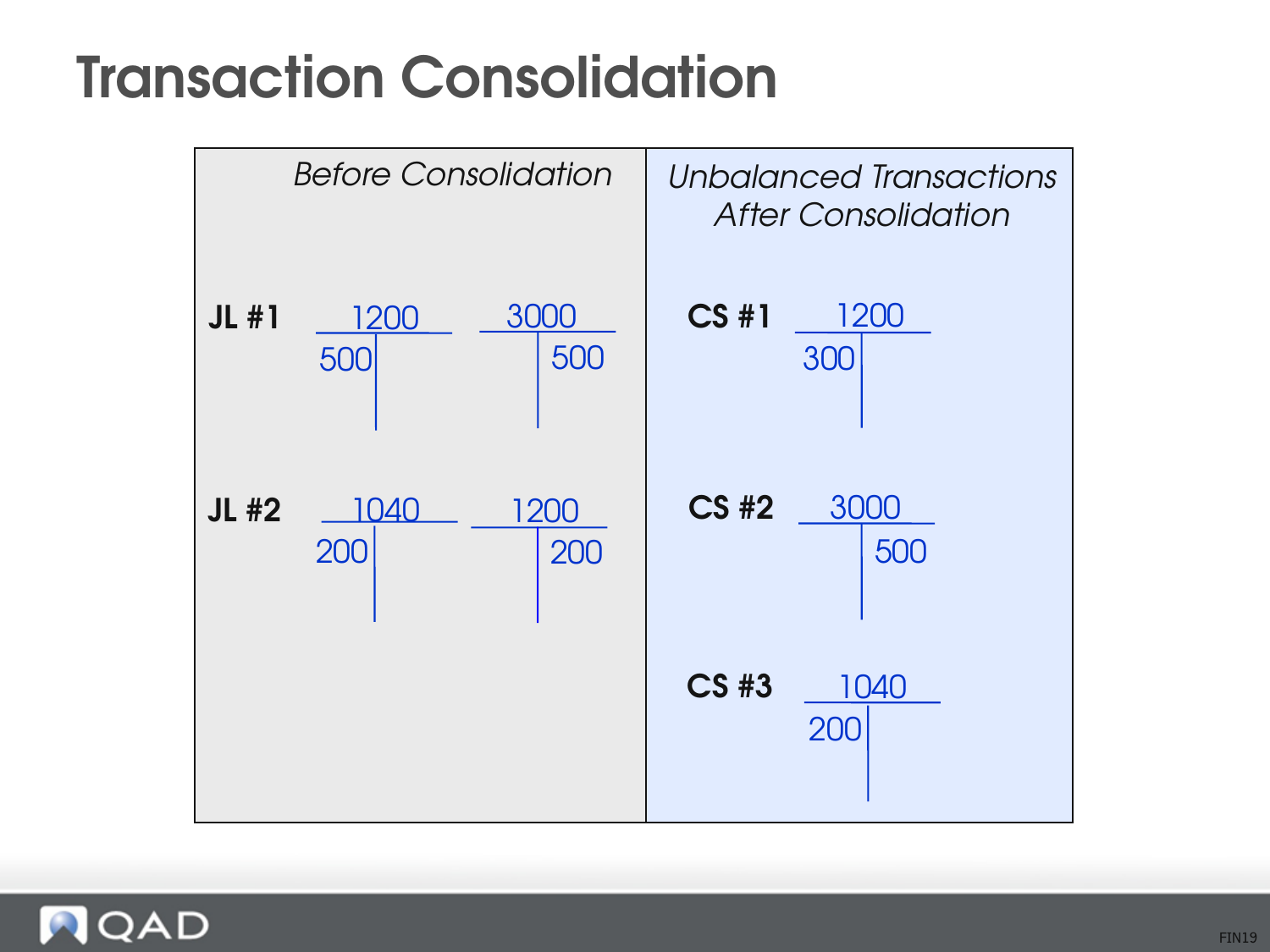

# Transaction Consolidation

Before Consolidation
Unbalanced Transactions
After Consolidation
1200
3000
CS #1
JL #1
1200

500

300

500

CS #2
3000
JL #2
1040
1200

200
500

200

CS #3
1040

200

FIN19